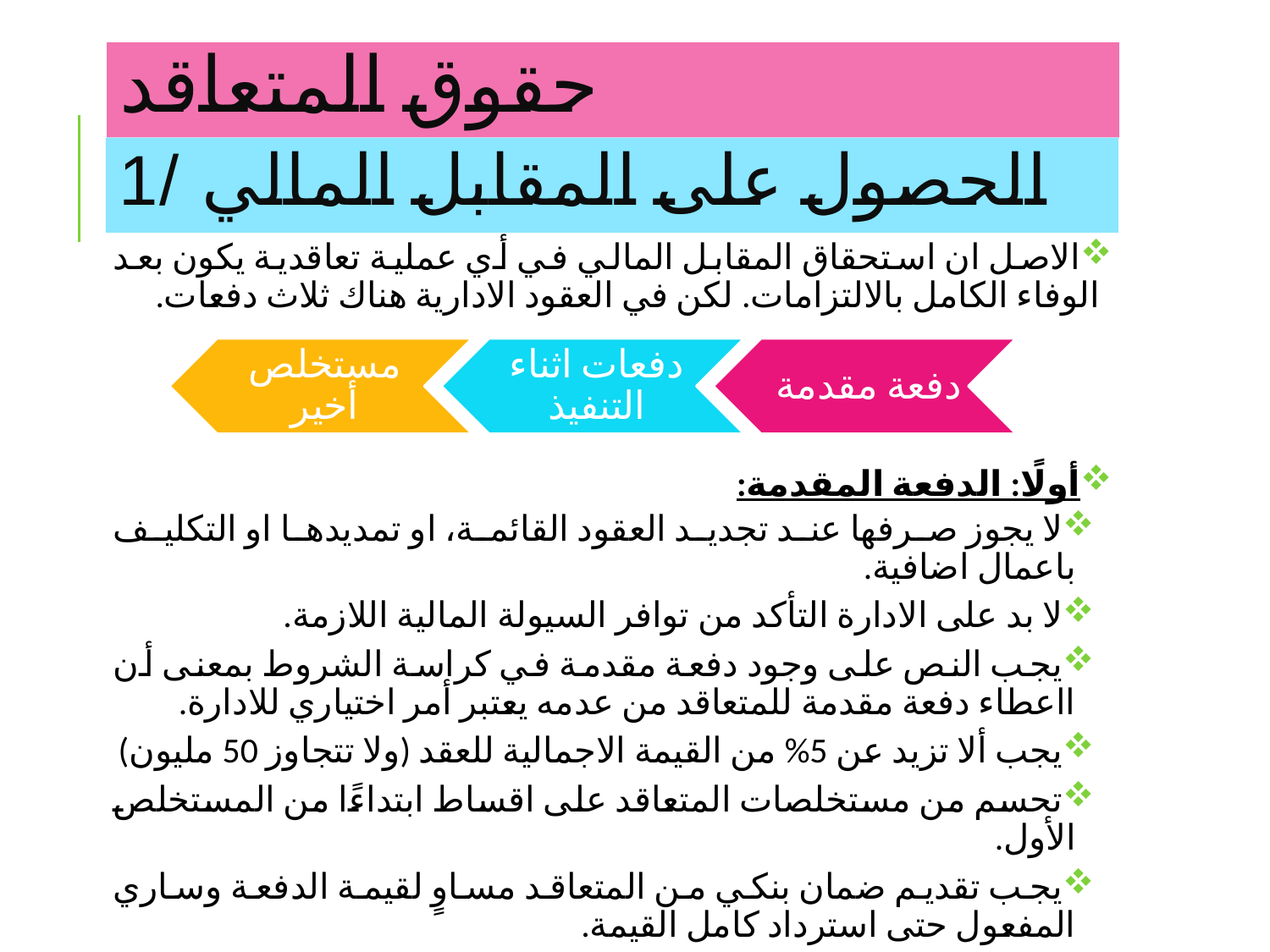

# حقوق المتعاقد
1/ الحصول على المقابل المالي
الاصل ان استحقاق المقابل المالي في أي عملية تعاقدية يكون بعد الوفاء الكامل بالالتزامات. لكن في العقود الادارية هناك ثلاث دفعات.

أولًا: الدفعة المقدمة:
لا يجوز صرفها عند تجديد العقود القائمة، او تمديدها او التكليف باعمال اضافية.
لا بد على الادارة التأكد من توافر السيولة المالية اللازمة.
يجب النص على وجود دفعة مقدمة في كراسة الشروط بمعنى أن ااعطاء دفعة مقدمة للمتعاقد من عدمه يعتبر أمر اختياري للادارة.
يجب ألا تزيد عن 5% من القيمة الاجمالية للعقد (ولا تتجاوز 50 مليون)
تحسم من مستخلصات المتعاقد على اقساط ابتداءًا من المستخلص الأول.
يجب تقديم ضمان بنكي من المتعاقد مساوٍ لقيمة الدفعة وساري المفعول حتى استرداد كامل القيمة.
تخفض قيمة الضمان بنفس النسبة التي يتم استردادها من الدفعة المقدمة.
دفعة مقدمة
دفعات اثناء التنفيذ
مستخلص أخير